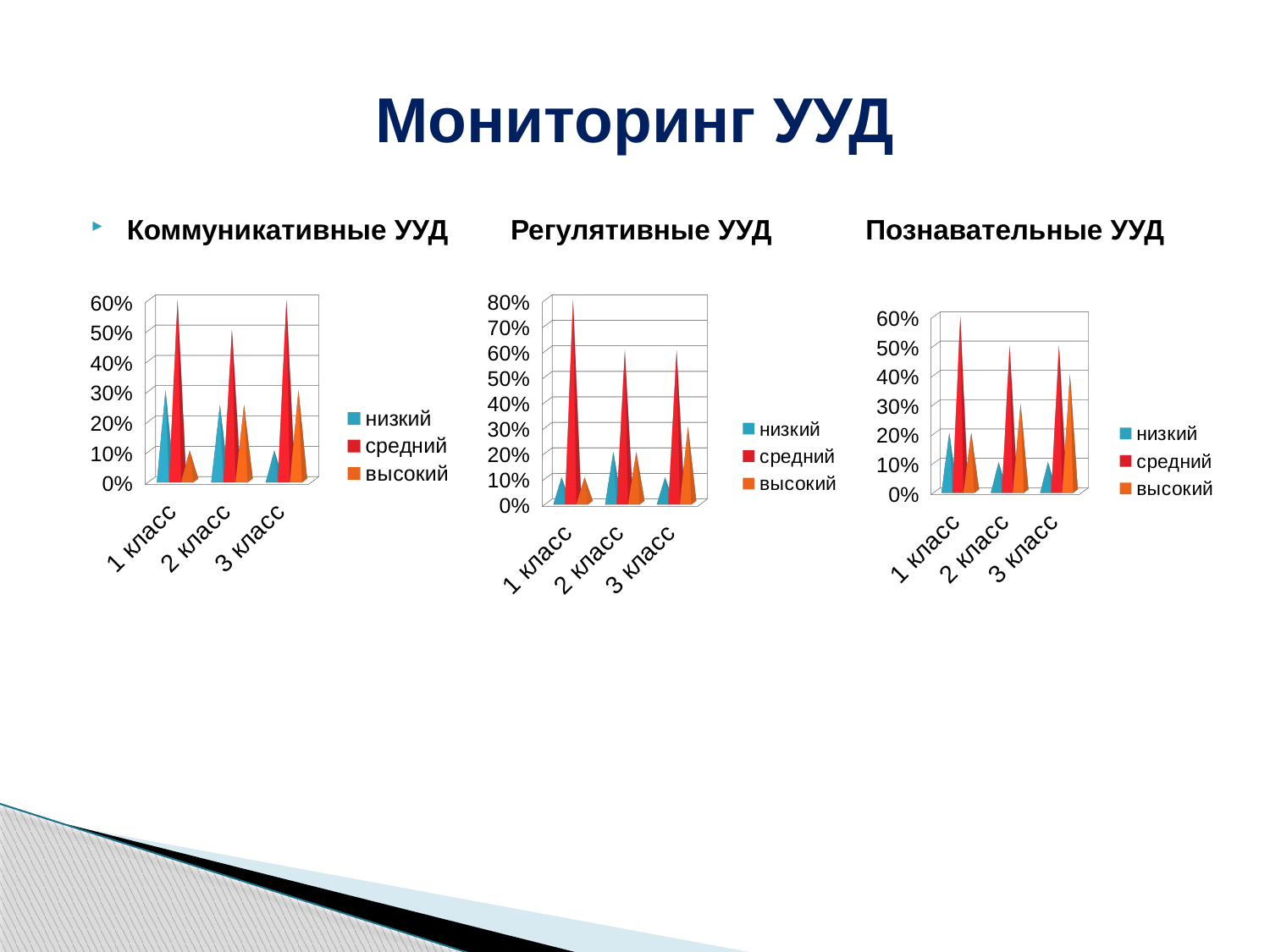

# Мониторинг УУД
Коммуникативные УУД        Регулятивные УУД            Познавательные УУД

[unsupported chart]

[unsupported chart]

[unsupported chart]